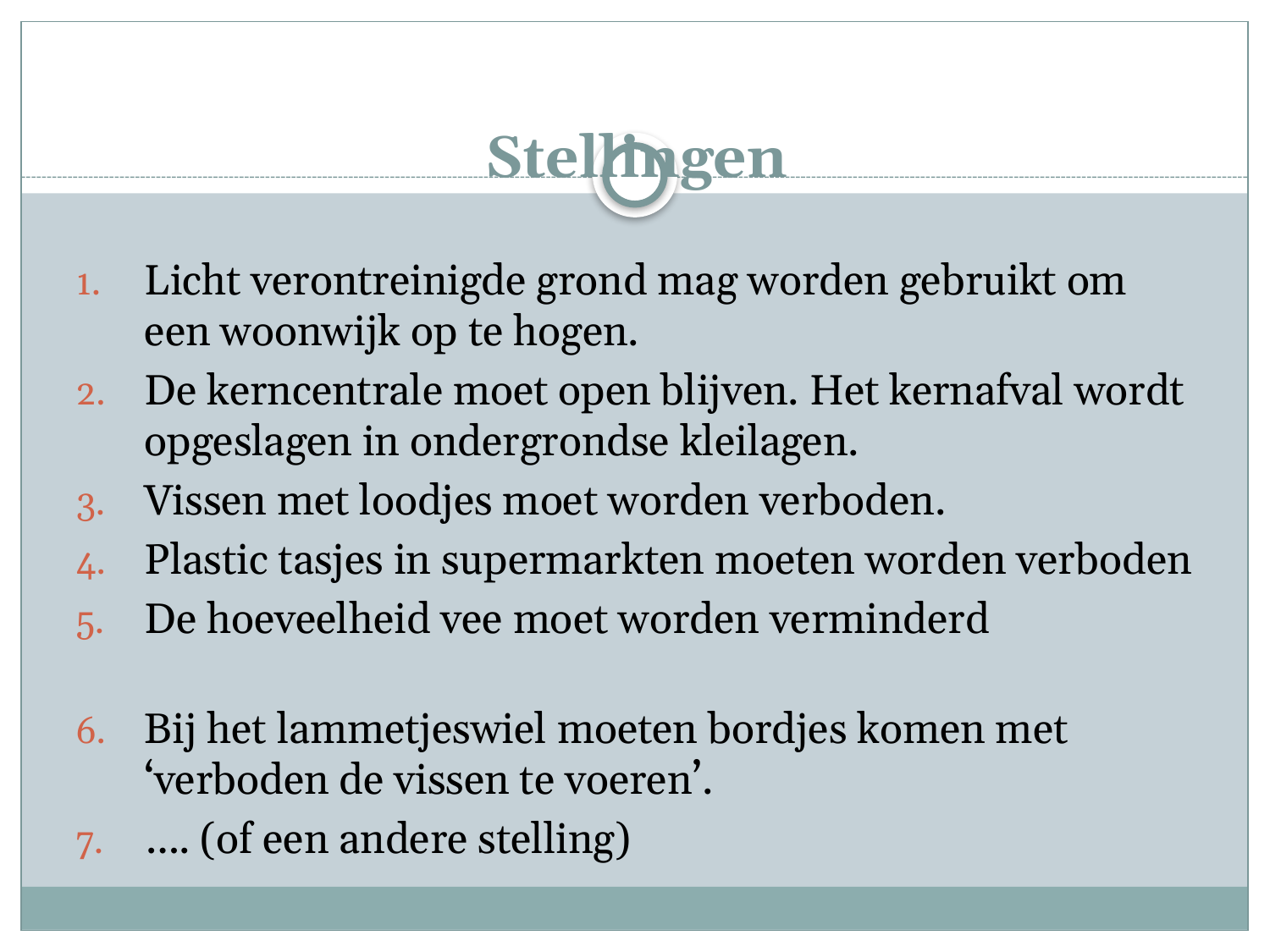

# Stellingen
Licht verontreinigde grond mag worden gebruikt om een woonwijk op te hogen.
De kerncentrale moet open blijven. Het kernafval wordt opgeslagen in ondergrondse kleilagen.
Vissen met loodjes moet worden verboden.
Plastic tasjes in supermarkten moeten worden verboden
De hoeveelheid vee moet worden verminderd
Bij het lammetjeswiel moeten bordjes komen met ‘verboden de vissen te voeren’.
…. (of een andere stelling)